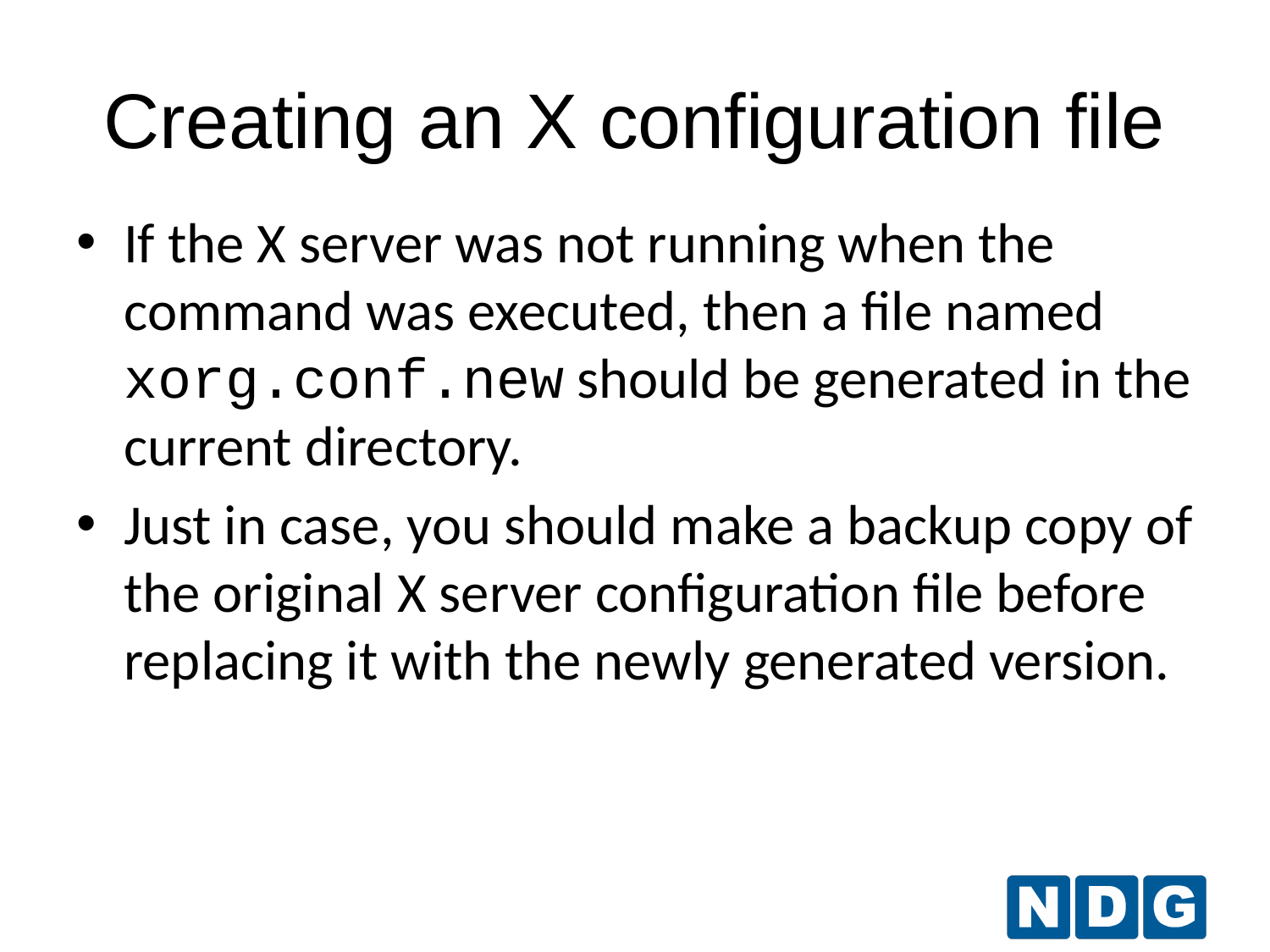

# Creating an X configuration file
If the X server was not running when the command was executed, then a file named xorg.conf.new should be generated in the current directory.
Just in case, you should make a backup copy of the original X server configuration file before replacing it with the newly generated version.